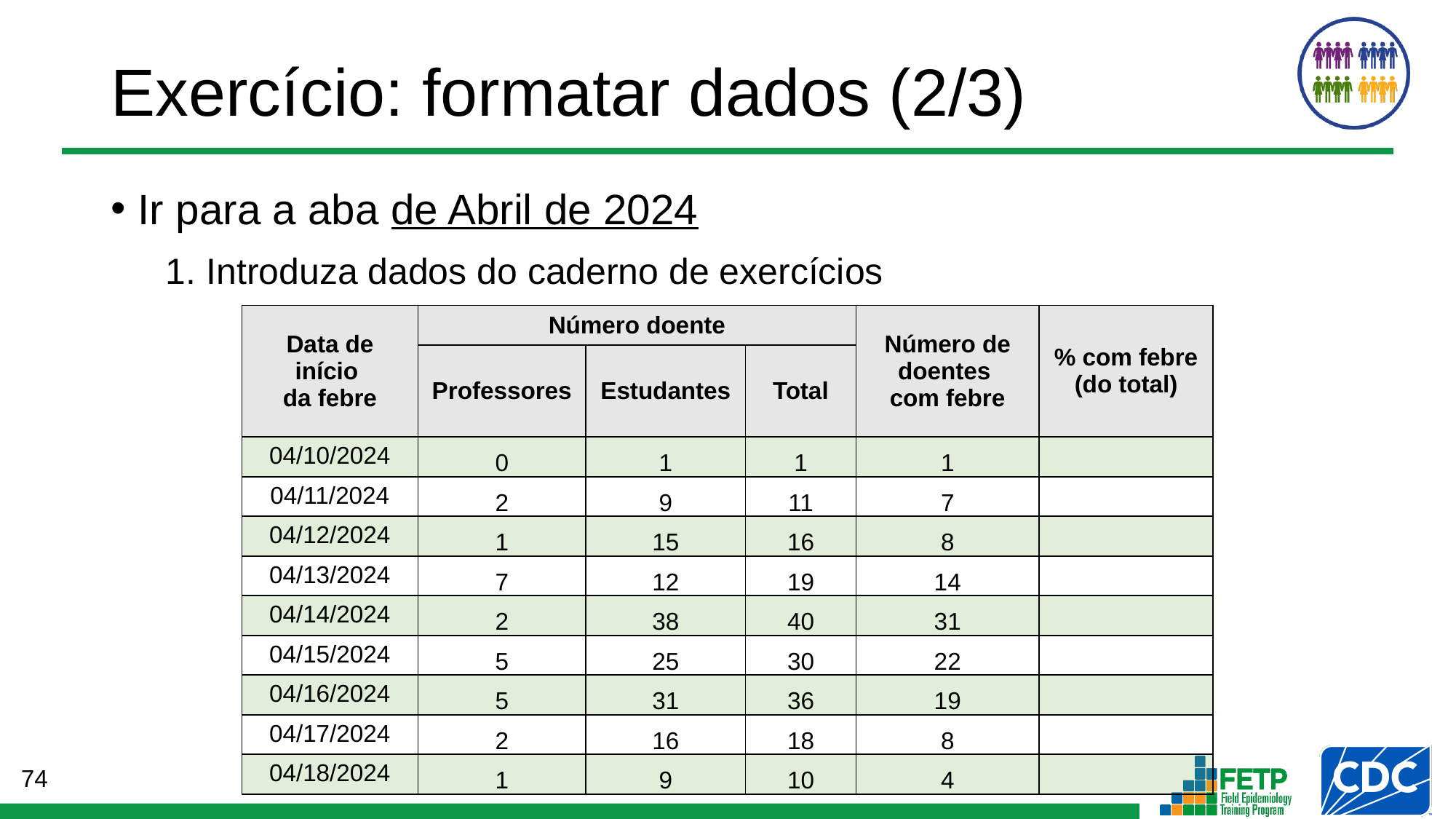

# Exercício: formatar dados (2/3)
Ir para a aba de Abril de 2024
Introduza dados do caderno de exercícios
| Data de início da febre | Número doente |  |  | Número de doentes com febre | % com febre (do total) |
| --- | --- | --- | --- | --- | --- |
|  | Professores | Estudantes | Total |  |  |
| 04/10/2024 | 0 | 1 | 1 | 1 |  |
| 04/11/2024 | 2 | 9 | 11 | 7 |  |
| 04/12/2024 | 1 | 15 | 16 | 8 |  |
| 04/13/2024 | 7 | 12 | 19 | 14 |  |
| 04/14/2024 | 2 | 38 | 40 | 31 |  |
| 04/15/2024 | 5 | 25 | 30 | 22 |  |
| 04/16/2024 | 5 | 31 | 36 | 19 |  |
| 04/17/2024 | 2 | 16 | 18 | 8 |  |
| 04/18/2024 | 1 | 9 | 10 | 4 |  |